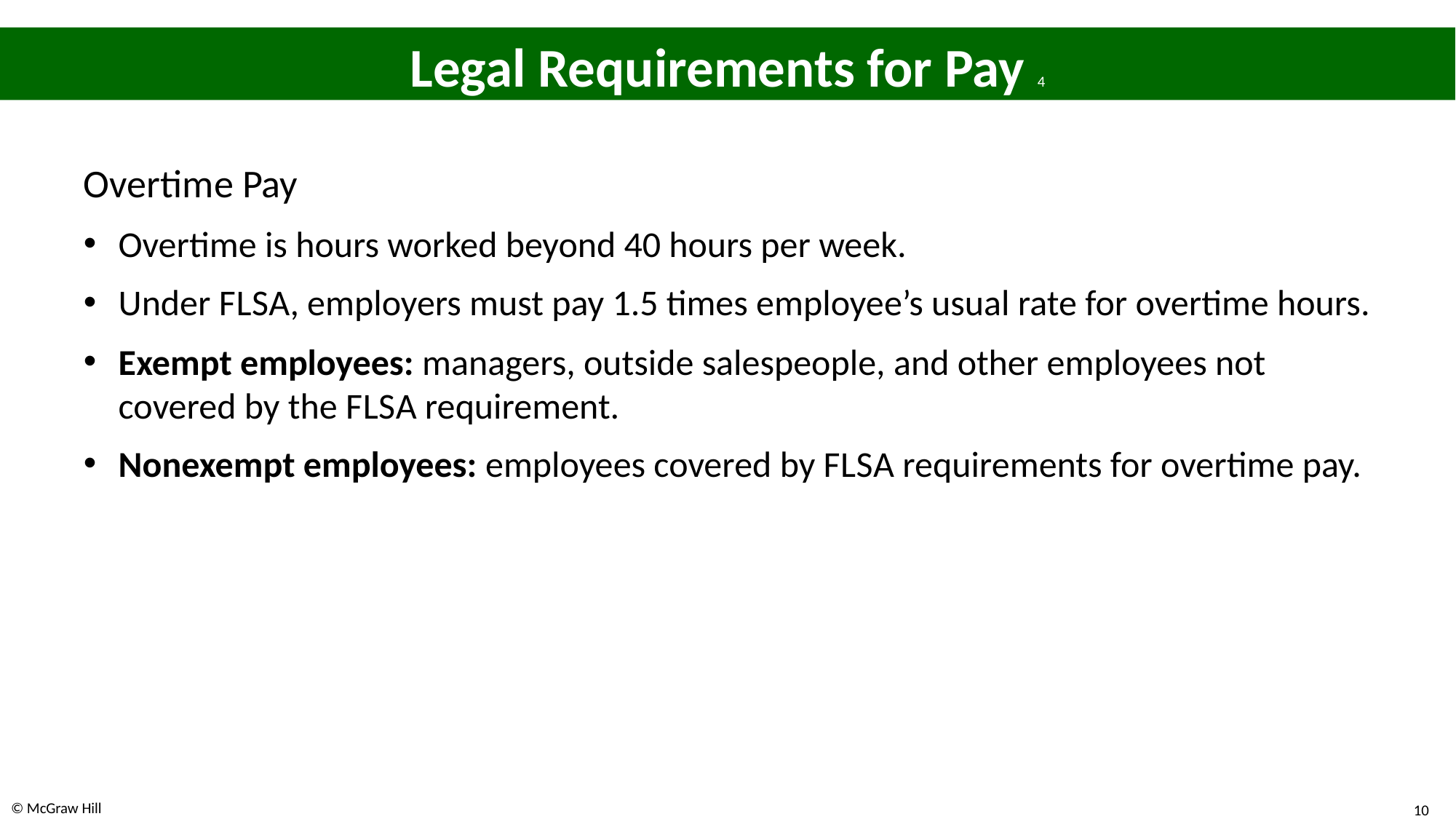

# Legal Requirements for Pay 4
Overtime Pay
Overtime is hours worked beyond 40 hours per week.
Under F L S A, employers must pay 1.5 times employee’s usual rate for overtime hours.
Exempt employees: managers, outside salespeople, and other employees not covered by the F L S A requirement.
Nonexempt employees: employees covered by F L S A requirements for overtime pay.